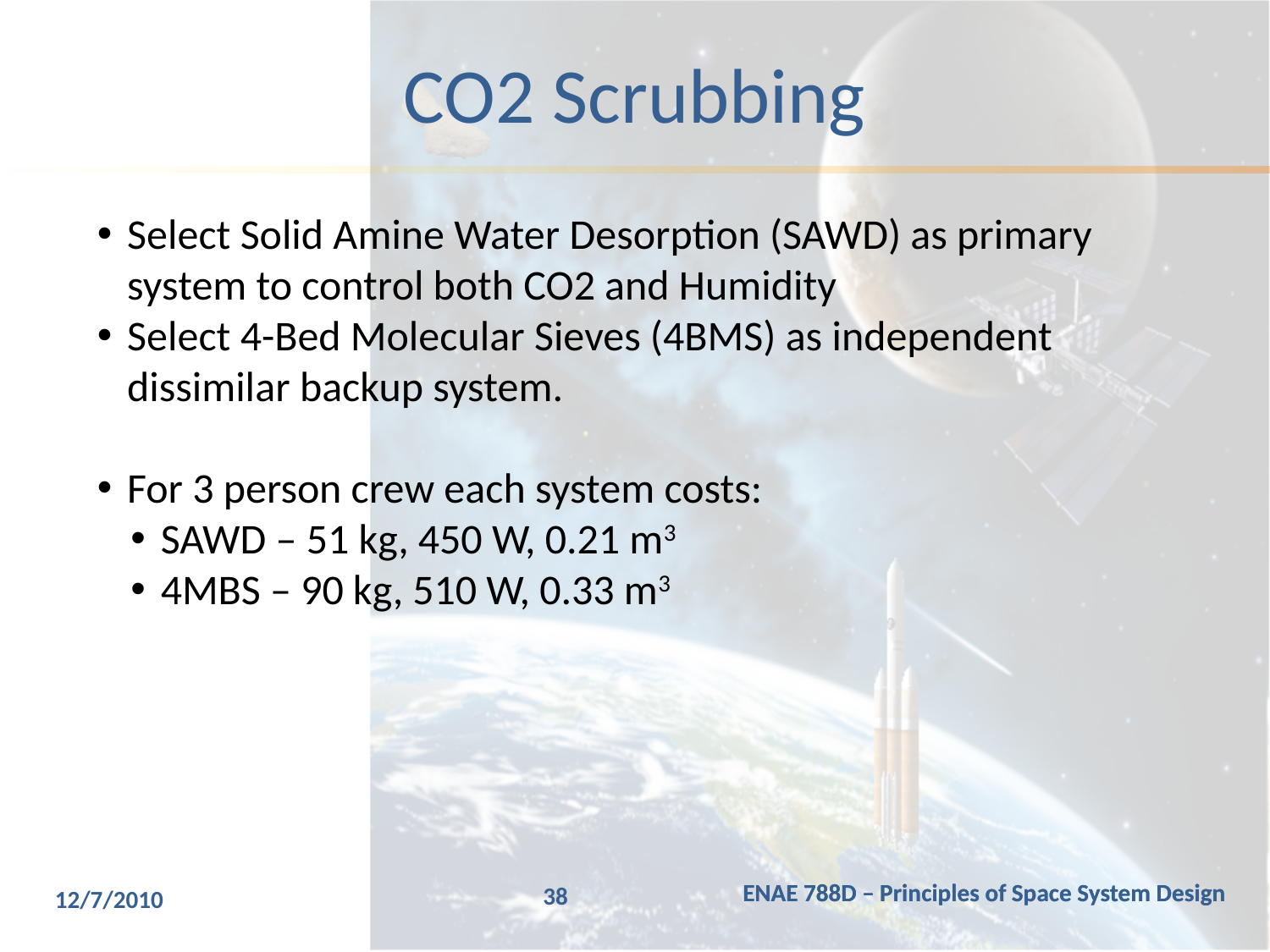

# CO2 Scrubbing
Select Solid Amine Water Desorption (SAWD) as primary system to control both CO2 and Humidity
Select 4-Bed Molecular Sieves (4BMS) as independent dissimilar backup system.

For 3 person crew each system costs:
SAWD – 51 kg, 450 W, 0.21 m3
4MBS – 90 kg, 510 W, 0.33 m3